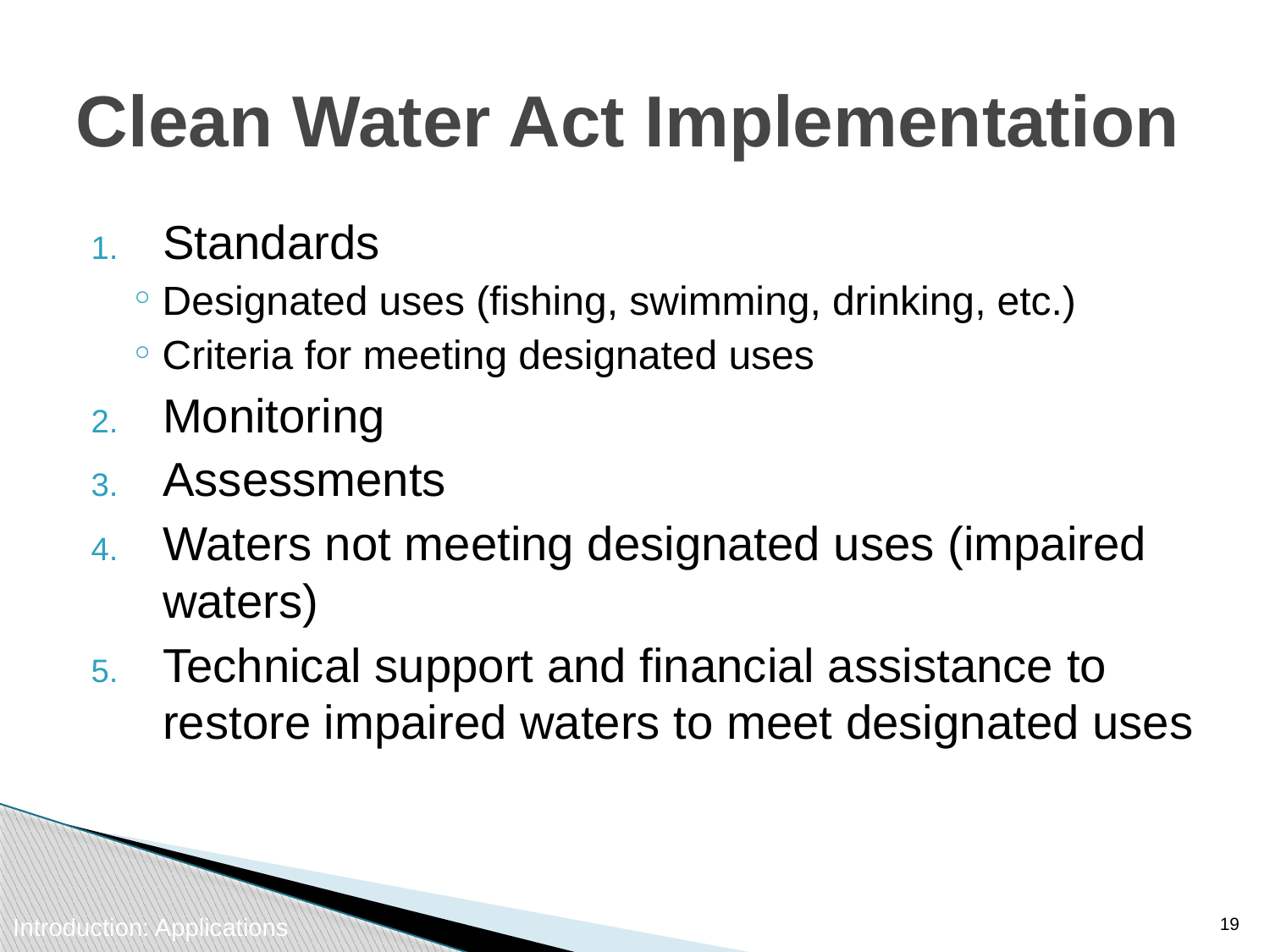

# Clean Water Act Implementation

Standards
Designated uses (fishing, swimming, drinking, etc.)
Criteria for meeting designated uses
Monitoring
Assessments
Waters not meeting designated uses (impaired waters)
Technical support and financial assistance to restore impaired waters to meet designated uses

19
Introduction: Applications